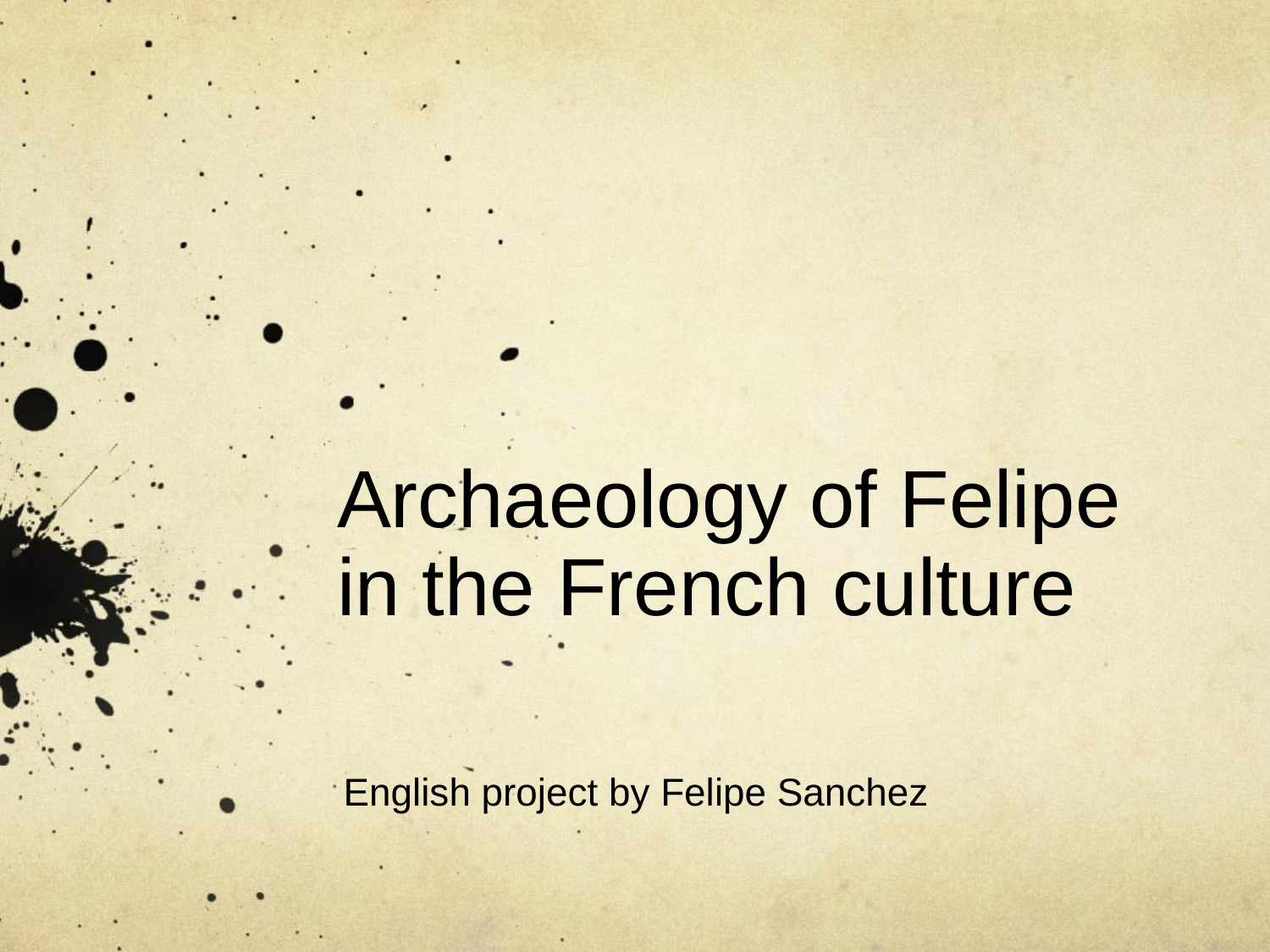

# Archaeology of Felipe in the French culture

English project by Felipe Sanchez